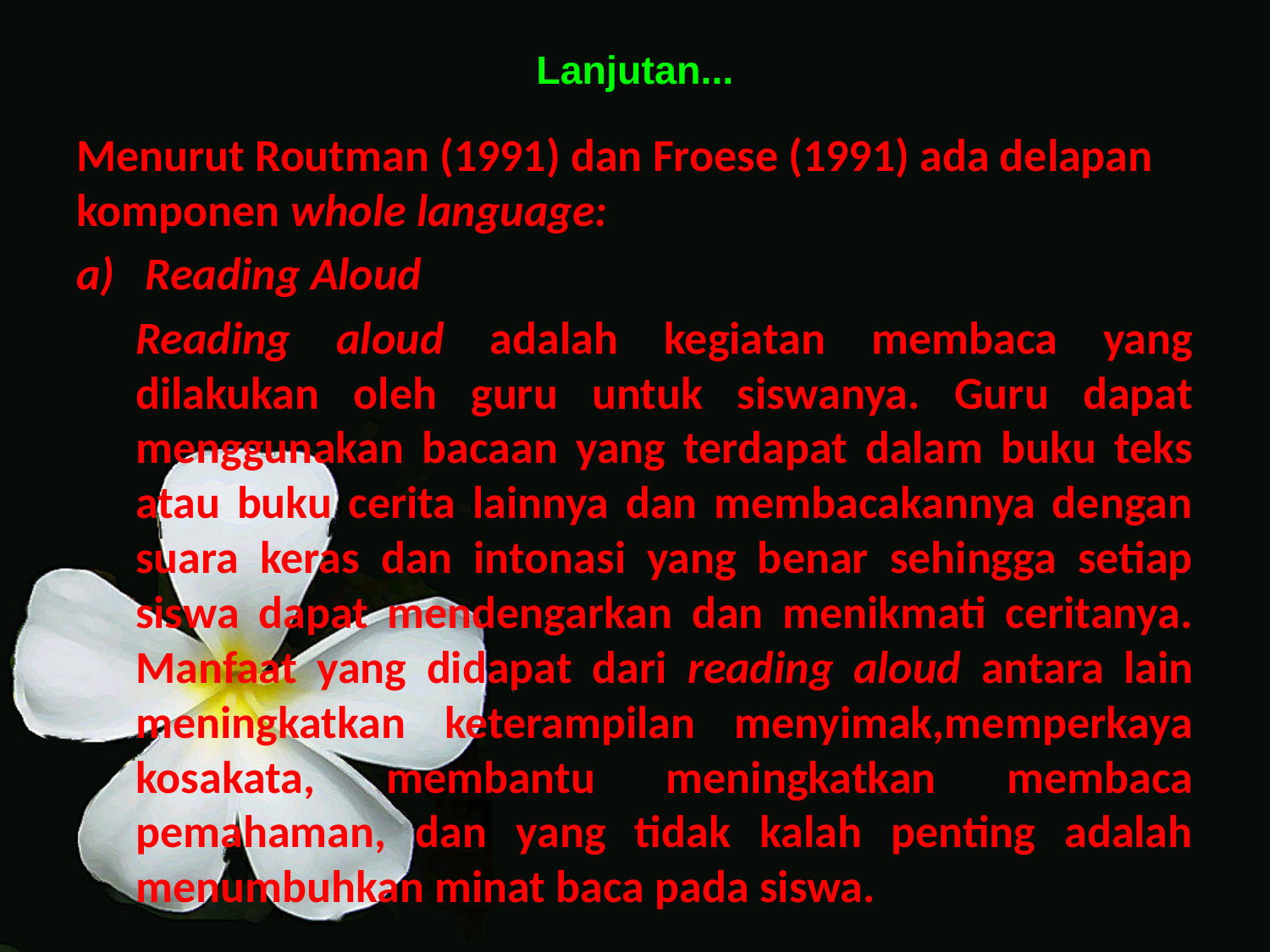

# Lanjutan...
Menurut Routman (1991) dan Froese (1991) ada delapan komponen whole language:
a)   Reading Aloud
Reading aloud adalah kegiatan membaca yang dilakukan oleh guru untuk siswanya. Guru dapat menggunakan bacaan yang terdapat dalam buku teks atau buku cerita lainnya dan membacakannya dengan suara keras dan intonasi yang benar sehingga setiap siswa dapat mendengarkan dan menikmati ceritanya. Manfaat yang didapat dari reading aloud antara lain meningkatkan keterampilan menyimak,memperkaya kosakata, membantu meningkatkan membaca pemahaman, dan yang tidak kalah penting adalah menumbuhkan minat baca pada siswa.